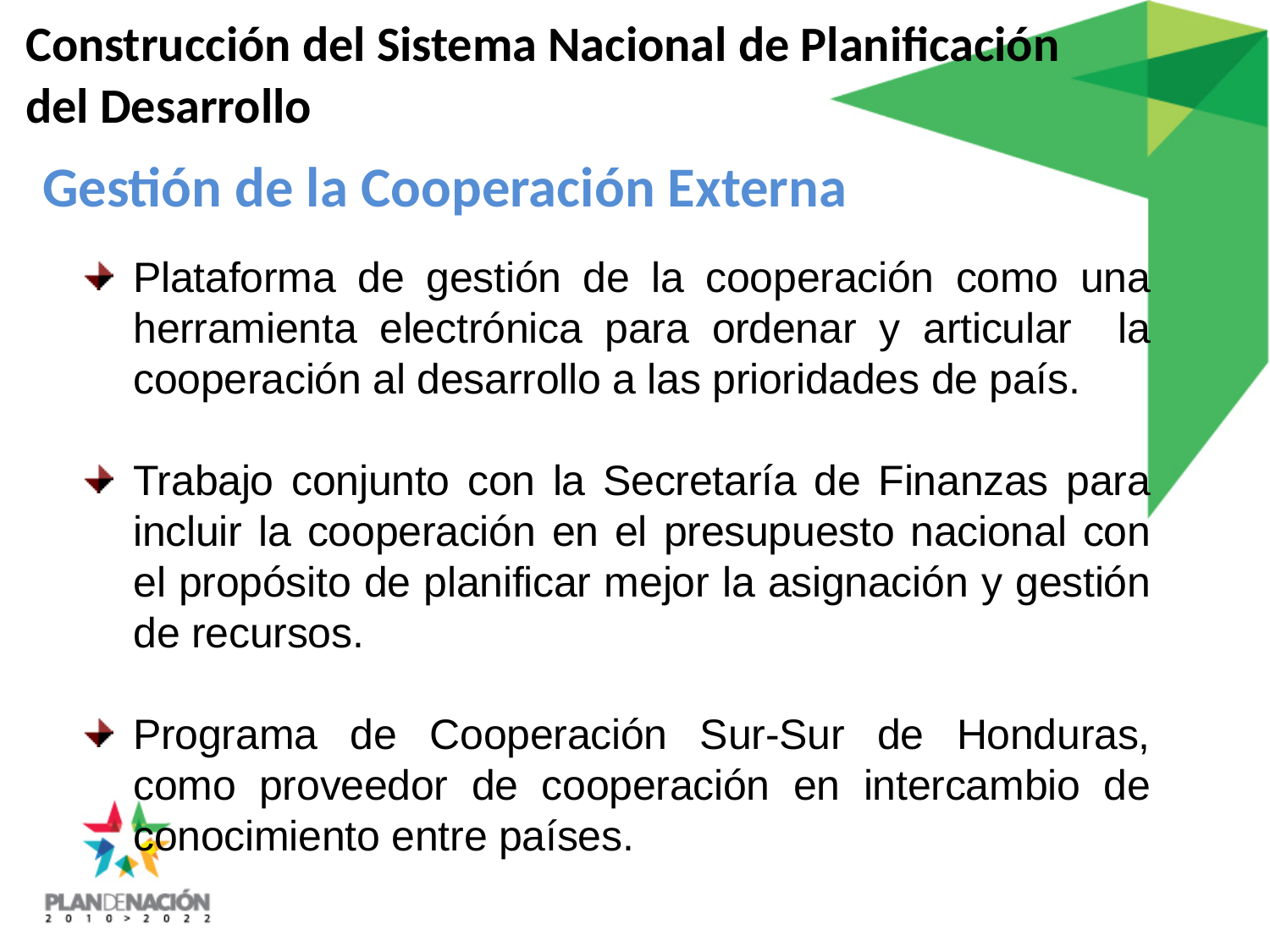

Construcción del Sistema Nacional de Planificación del Desarrollo
# Gestión de la Cooperación Externa
Plataforma de gestión de la cooperación como una herramienta electrónica para ordenar y articular  la cooperación al desarrollo a las prioridades de país.

Trabajo conjunto con la Secretaría de Finanzas para incluir la cooperación en el presupuesto nacional con el propósito de planificar mejor la asignación y gestión de recursos.

Programa de Cooperación Sur-Sur de Honduras, como proveedor de cooperación en intercambio de conocimiento entre países.